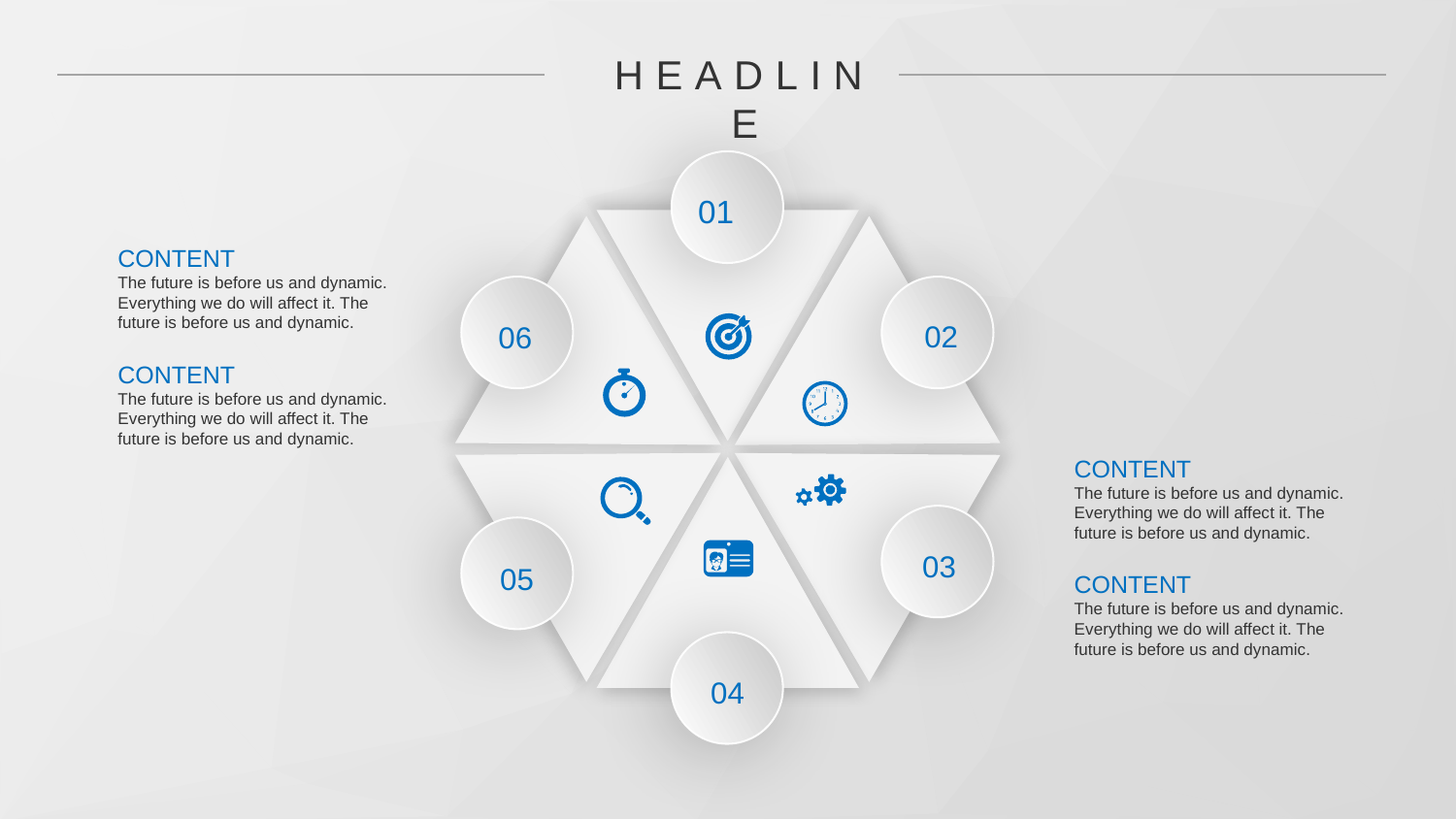

HEADLINE

01

CONTENT
The future is before us and dynamic. Everything we do will affect it. The future is before us and dynamic.

02
06

CONTENT
The future is before us and dynamic. Everything we do will affect it. The future is before us and dynamic.

CONTENT
The future is before us and dynamic. Everything we do will affect it. The future is before us and dynamic.

03
05
CONTENT
The future is before us and dynamic. Everything we do will affect it. The future is before us and dynamic.

04